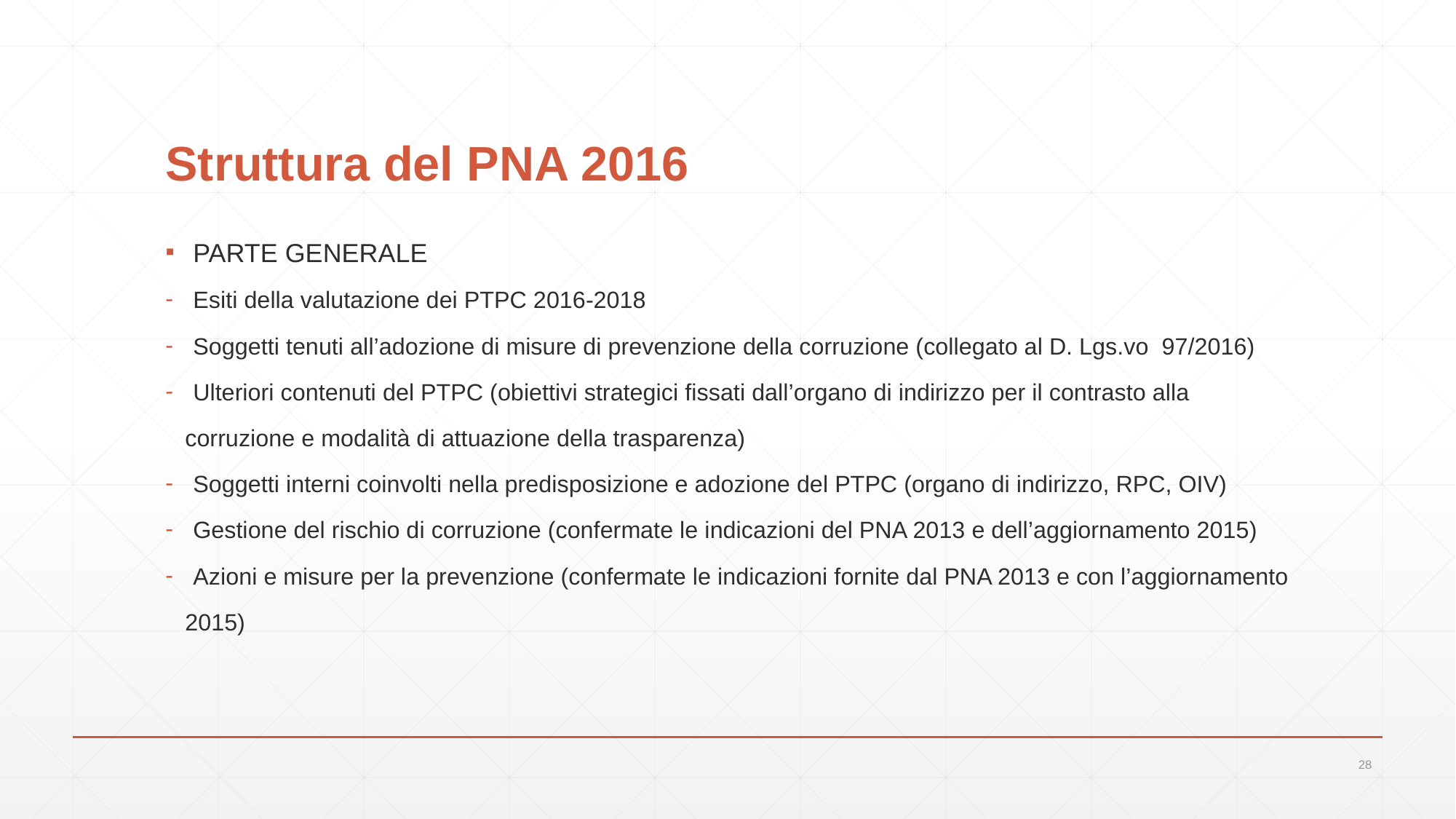

# Struttura del PNA 2016
PARTE GENERALE
Esiti della valutazione dei PTPC 2016-2018
Soggetti tenuti all’adozione di misure di prevenzione della corruzione (collegato al D. Lgs.vo  97/2016)
Ulteriori contenuti del PTPC (obiettivi strategici fissati dall’organo di indirizzo per il contrasto alla
   corruzione e modalità di attuazione della trasparenza)
Soggetti interni coinvolti nella predisposizione e adozione del PTPC (organo di indirizzo, RPC, OIV)
Gestione del rischio di corruzione (confermate le indicazioni del PNA 2013 e dell’aggiornamento 2015)
Azioni e misure per la prevenzione (confermate le indicazioni fornite dal PNA 2013 e con l’aggiornamento
   2015)

28